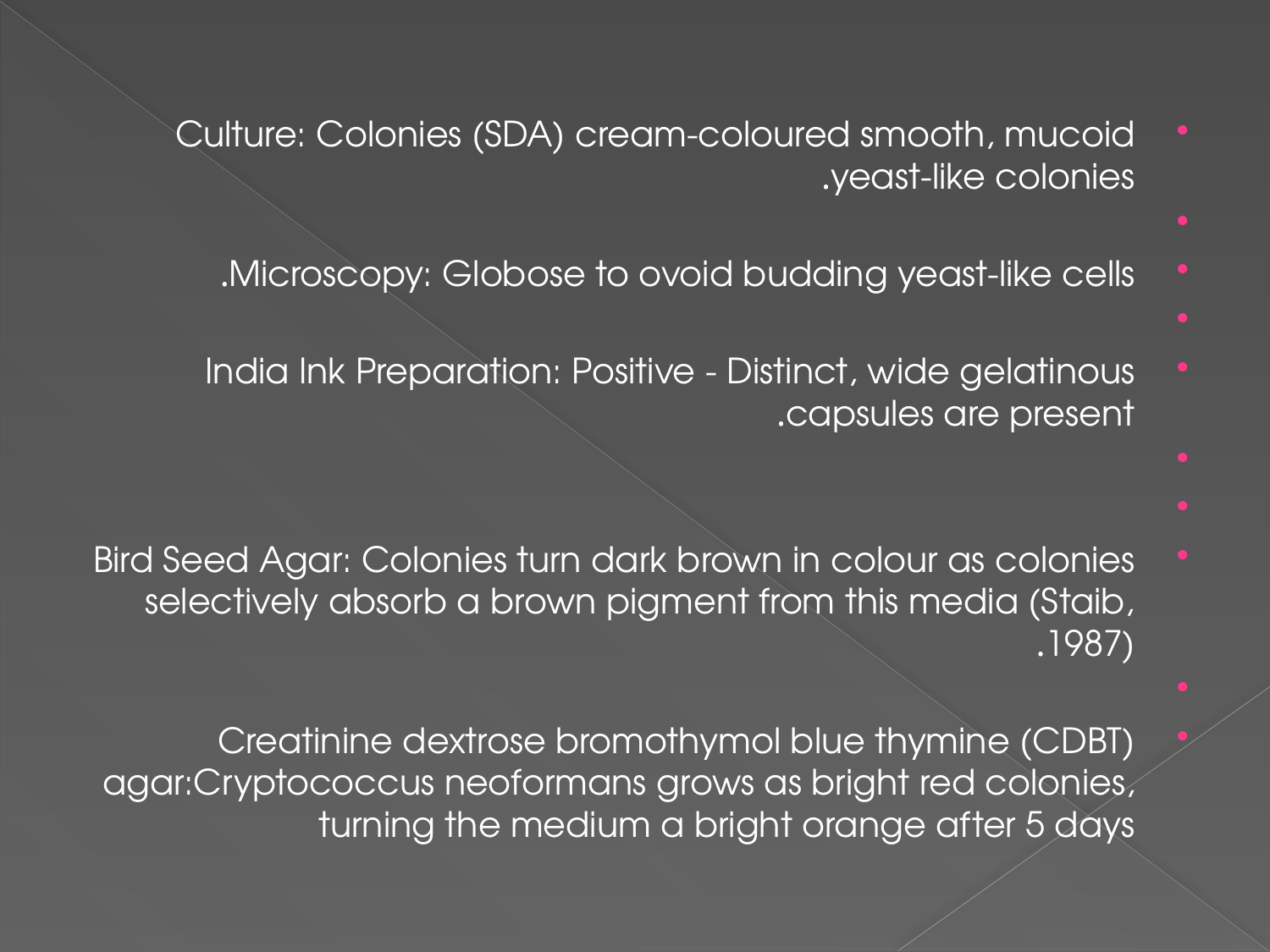

Culture: Colonies (SDA) cream-coloured smooth, mucoid yeast-like colonies.

Microscopy: Globose to ovoid budding yeast-like cells.

India Ink Preparation: Positive - Distinct, wide gelatinous capsules are present.

Bird Seed Agar: Colonies turn dark brown in colour as colonies selectively absorb a brown pigment from this media (Staib, 1987).

Creatinine dextrose bromothymol blue thymine (CDBT) agar:Cryptococcus neoformans grows as bright red colonies, turning the medium a bright orange after 5 days